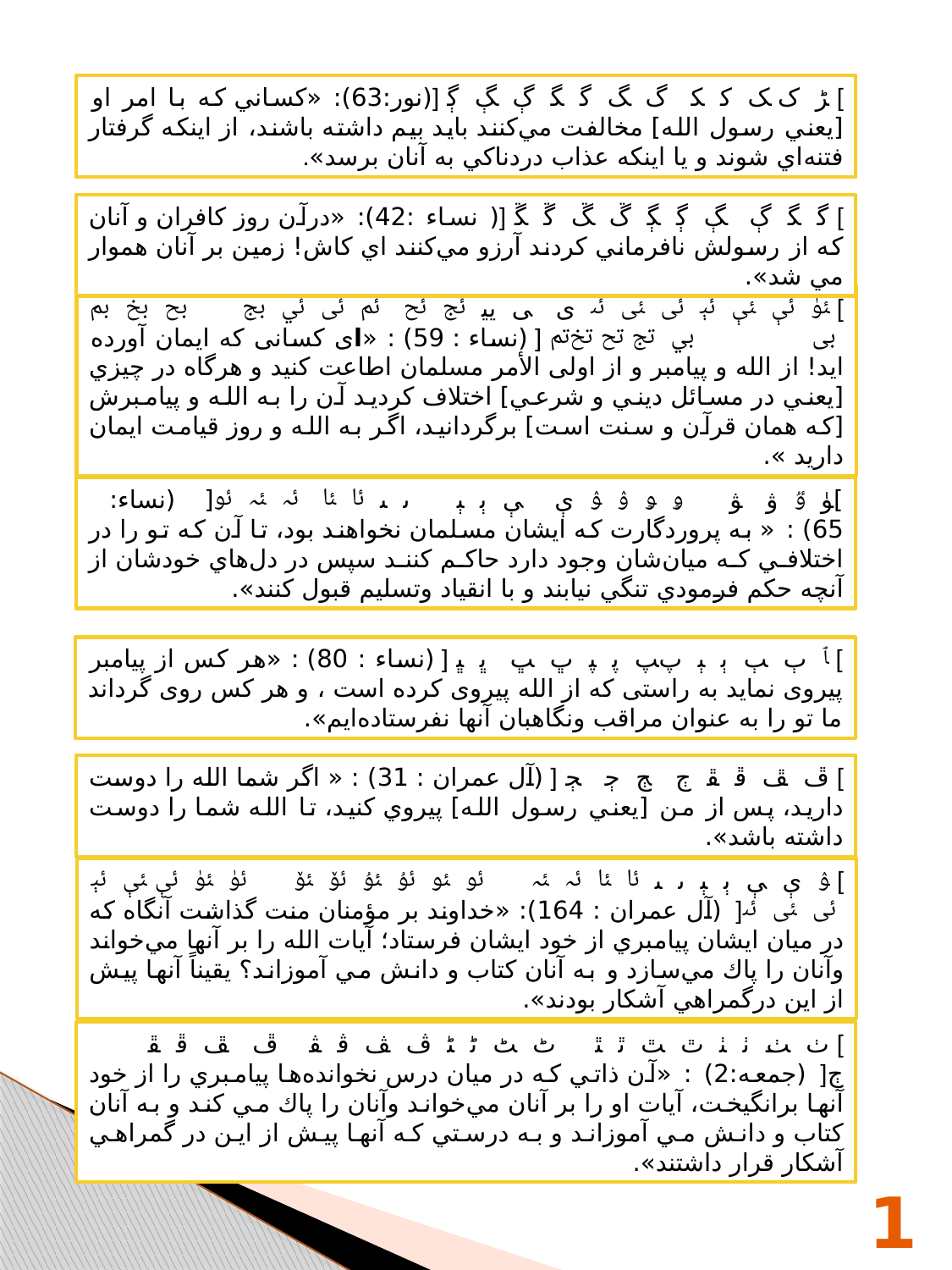

] ﮍ  ﮎ ﮏ  ﮐ  ﮑ   ﮒ  ﮓ  ﮔ  ﮕ  ﮖ  ﮗ  ﮘ [(نور:63): «كساني كه با امر او [يعني رسول الله] مخالفت مي‌كنند بايد بيم داشته باشند، از اينكه گرفتار فتنه‌اي شوند و يا اينكه عذاب دردناكي به آنان برسد».
] ﮔ  ﮕ  ﮖ   ﮗ  ﮘ  ﮙ  ﮚ  ﮛ  ﮜ  ﮝ [( نساء :42): «درآن روز كافران و آنان كه از رسولش نافرماني كردند آرزو مي‌كنند اي كاش! زمين بر آنان هموار مي شد».
] ﯵ  ﯶ  ﯷ  ﯸ  ﯹ  ﯺ  ﯻ  ﯼ   ﯽ  ﯾﯿ  ﰀ  ﰁ   ﰂ  ﰃ  ﰄ  ﰅ       ﰆ  ﰇ  ﰈ  ﰉ               ﰊ  ﰋ ﰌ ﰍﰎ [ (نساء : 59) : «ای کسانی که ایمان آورده اید! از الله و پیامبر و از اولی الأمر مسلمان اطاعت کنید و هرگاه در چيزي [يعني در مسائل ديني و شرعي] اختلاف كرديد آن را به الله و پيامبرش [كه همان قرآن و سنت است] برگردانيد، اگر به الله و روز قيامت ايمان داريد ».
]ﯜ  ﯝ  ﯞ   ﯟ      ﯠ  ﯡ  ﯢ  ﯣ  ﯤ    ﯥ  ﯦ  ﯧ      ﯨ  ﯩ  ﯪ  ﯫ   ﯬ  ﯭ  ﯮ[ (نساء: 65) : « به پروردگارت كه ايشان مسلمان نخواهند بود، تا آن كه تو را در اختلافي كه ميان‌شان وجود دارد حاكم كنند سپس در دل‌هاي خودشان از آنچه حكم فرمودي تنگي نيابند و با انقياد وتسليم قبول كنند».
] ﭑ  ﭒ  ﭓ  ﭔ  ﭕ  ﭖﭗ  ﭘ  ﭙ  ﭚ  ﭛ   ﭜ  ﭝ [ (نساء : 80) : «هر کس از پیامبر پیروی نماید به راستی که از الله پیروی کرده است ، و هر کس روی گرداند ما تو را به عنوان مراقب ونگاهبان آنها نفرستاده‌ایم».
] ﭮ  ﭯ  ﭰ  ﭱ  ﭲ   ﭳ  ﭴ   ﭵ [ (آل عمران : 31) : « اگر شما الله را دوست داريد، پس از من [يعني رسول الله] پيروي كنيد، تا الله شما را دوست داشته باشد».
] ﯣ  ﯤ  ﯥ  ﯦ  ﯧ  ﯨ  ﯩ  ﯪ  ﯫ  ﯬ  ﯭ      ﯮ  ﯯ  ﯰ  ﯱ  ﯲ  ﯳ      ﯴ  ﯵ  ﯶ ﯷ  ﯸ  ﯹ  ﯺ  ﯻ[  (آل عمران : 164): «خداوند بر مؤمنان منت گذاشت آنگاه كه در ميان ايشان پيامبري از خود ايشان فرستاد؛ آيات الله را بر آنها مي‌خواند وآنان را پاك مي‌سازد و به آنان كتاب و دانش مي آموزاند؟ يقيناً آنها پيش از اين درگمراهي آشكار بودند».
] ﭞ  ﭟ  ﭠ  ﭡ  ﭢ  ﭣ  ﭤ  ﭥ     ﭦ  ﭧ  ﭨ  ﭩ  ﭪ  ﭫ  ﭬ  ﭭ    ﭮ   ﭯ  ﭰ  ﭱ  ﭲ[  (جمعه:2) : «آن ذاتي كه در ميان درس نخوانده‌ها پيامبري را از خود آنها برانگيخت، آيات او را بر آنان مي‌خواند وآنان را پاك مي كند و به آنان كتاب و دانش مي آموزاند و به درستي كه آنها پيش از اين در گمراهي آشكار قرار داشتند».
10